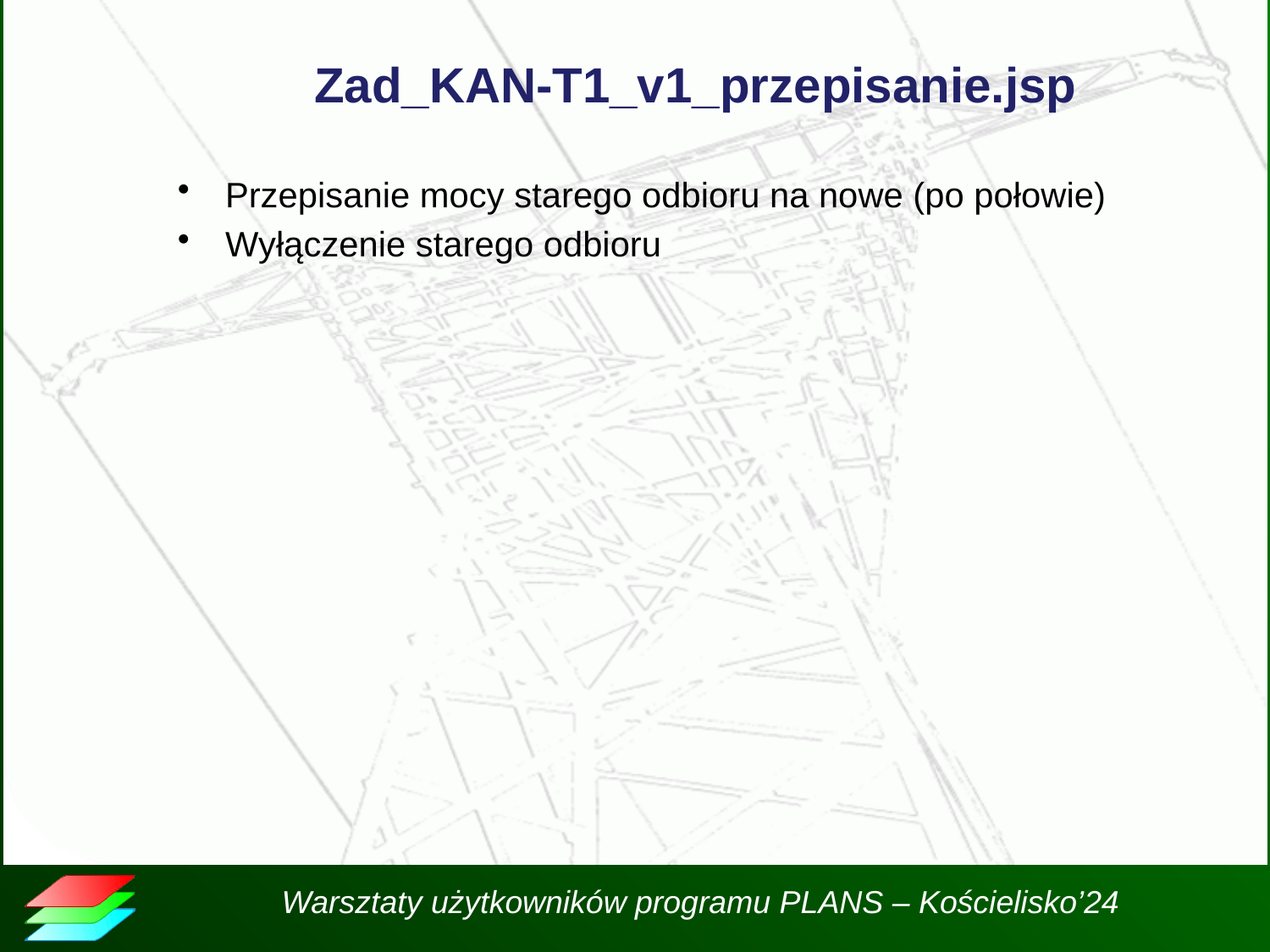

# Zad_KAN-T1_v1_przepisanie.jsp
Przepisanie mocy starego odbioru na nowe (po połowie)
Wyłączenie starego odbioru